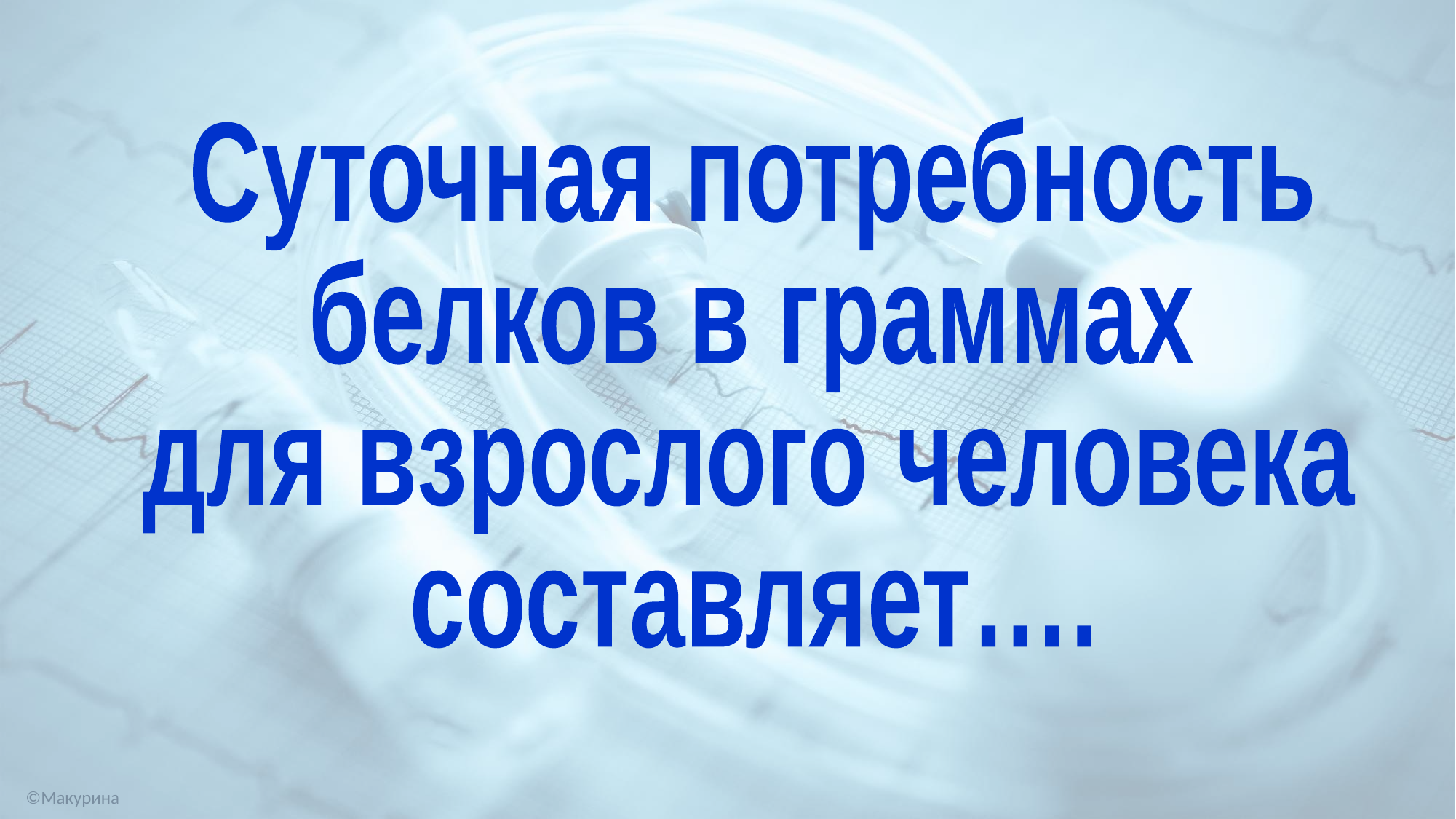

Суточная потребность
белков в граммах
для взрослого человека
составляет….